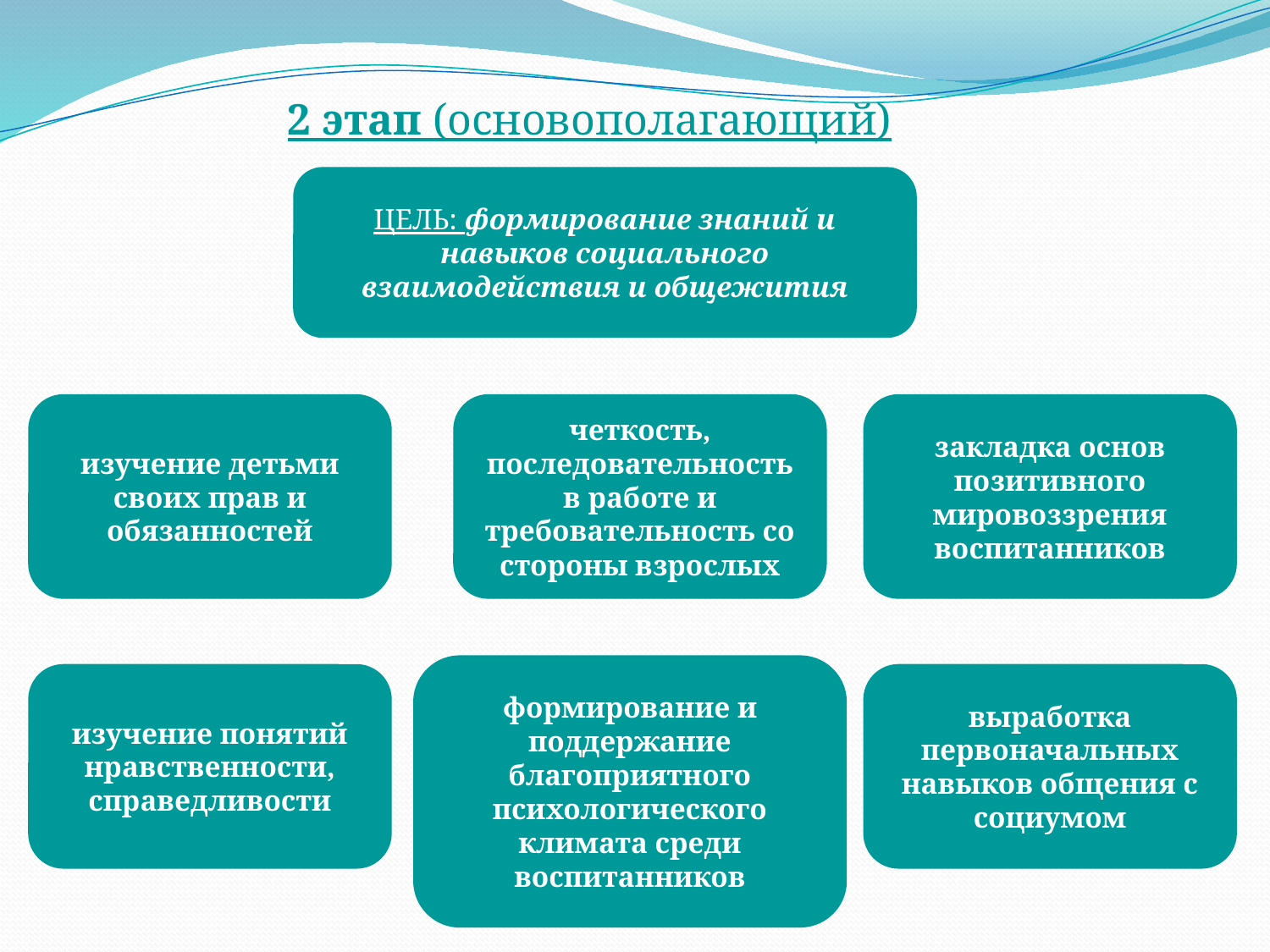

2 этап (основополагающий)
ЦЕЛЬ: формирование знаний и навыков социального взаимодействия и общежития
изучение детьми своих прав и обязанностей
четкость, последовательность в работе и требовательность со стороны взрослых
закладка основ позитивного мировоззрения воспитанников
формирование и поддержание благоприятного психологического климата среди воспитанников
изучение понятий нравственности, справедливости
выработка первоначальных навыков общения с социумом